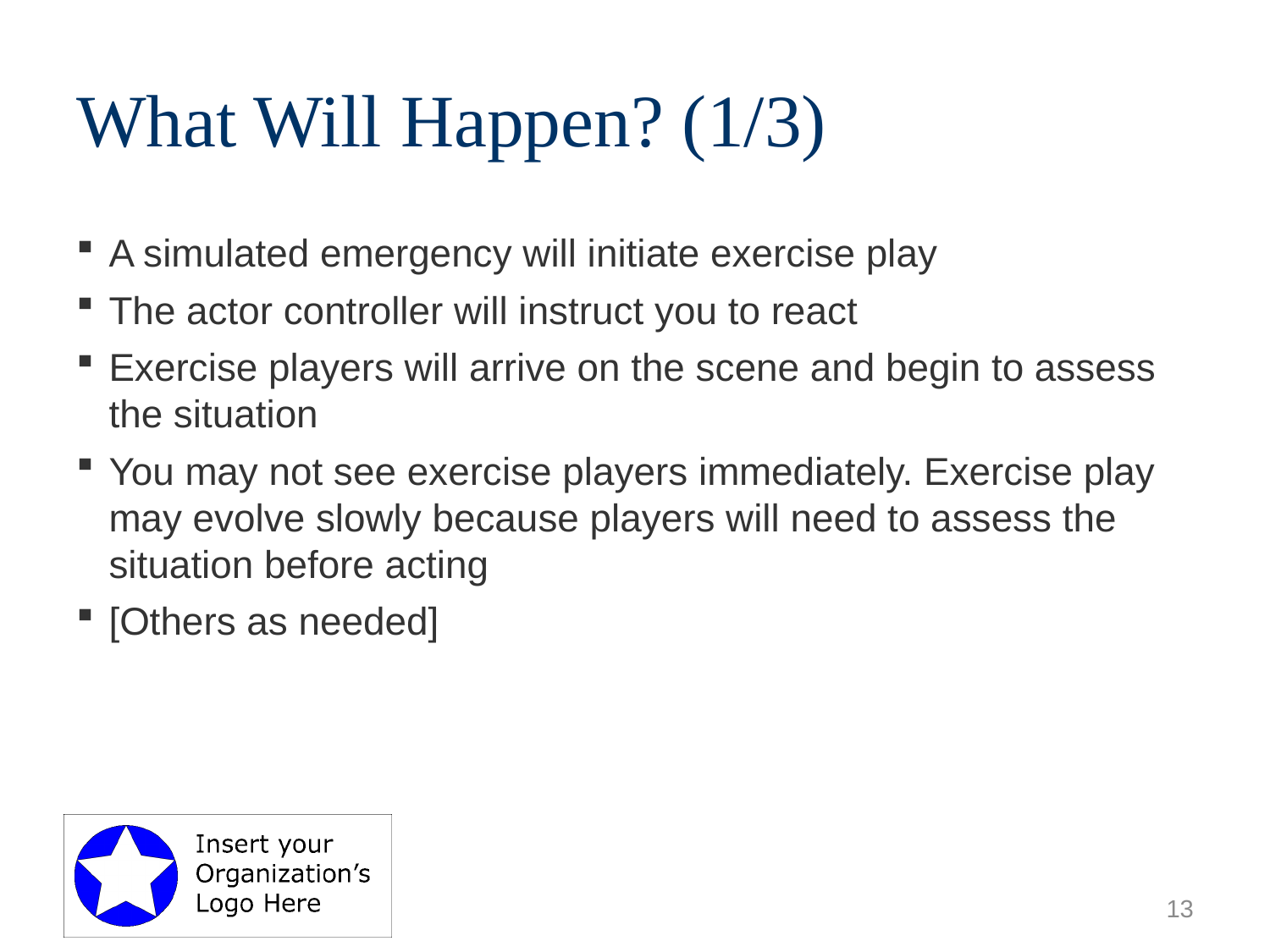

# What Will Happen? (1/3)
A simulated emergency will initiate exercise play
The actor controller will instruct you to react
Exercise players will arrive on the scene and begin to assess the situation
You may not see exercise players immediately. Exercise play may evolve slowly because players will need to assess the situation before acting
[Others as needed]
13